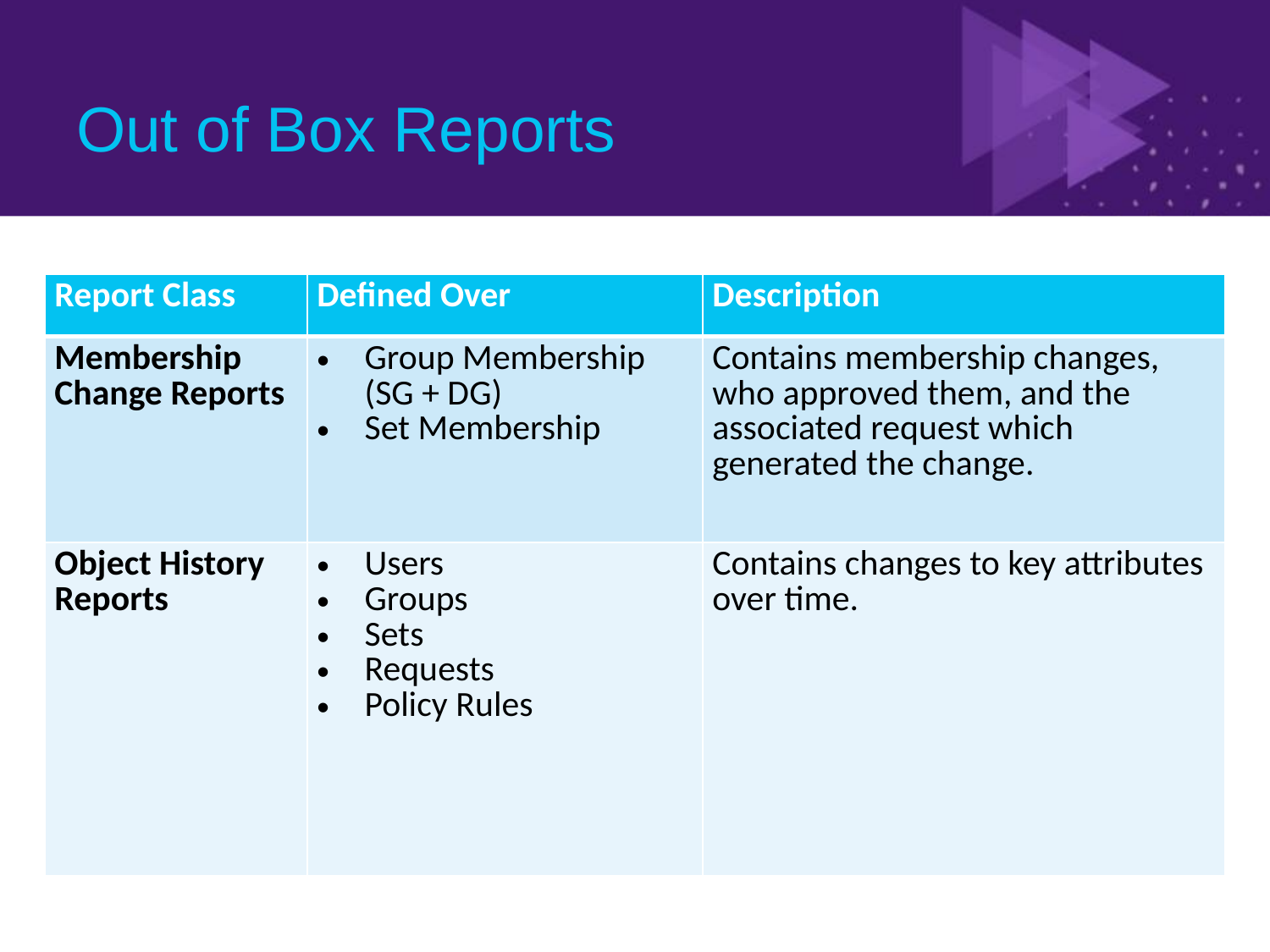

# Out of Box Reports
| Report Class | Defined Over | Description |
| --- | --- | --- |
| Membership Change Reports | Group Membership (SG + DG) Set Membership | Contains membership changes, who approved them, and the associated request which generated the change. |
| Object History Reports | Users Groups Sets Requests Policy Rules | Contains changes to key attributes over time. |